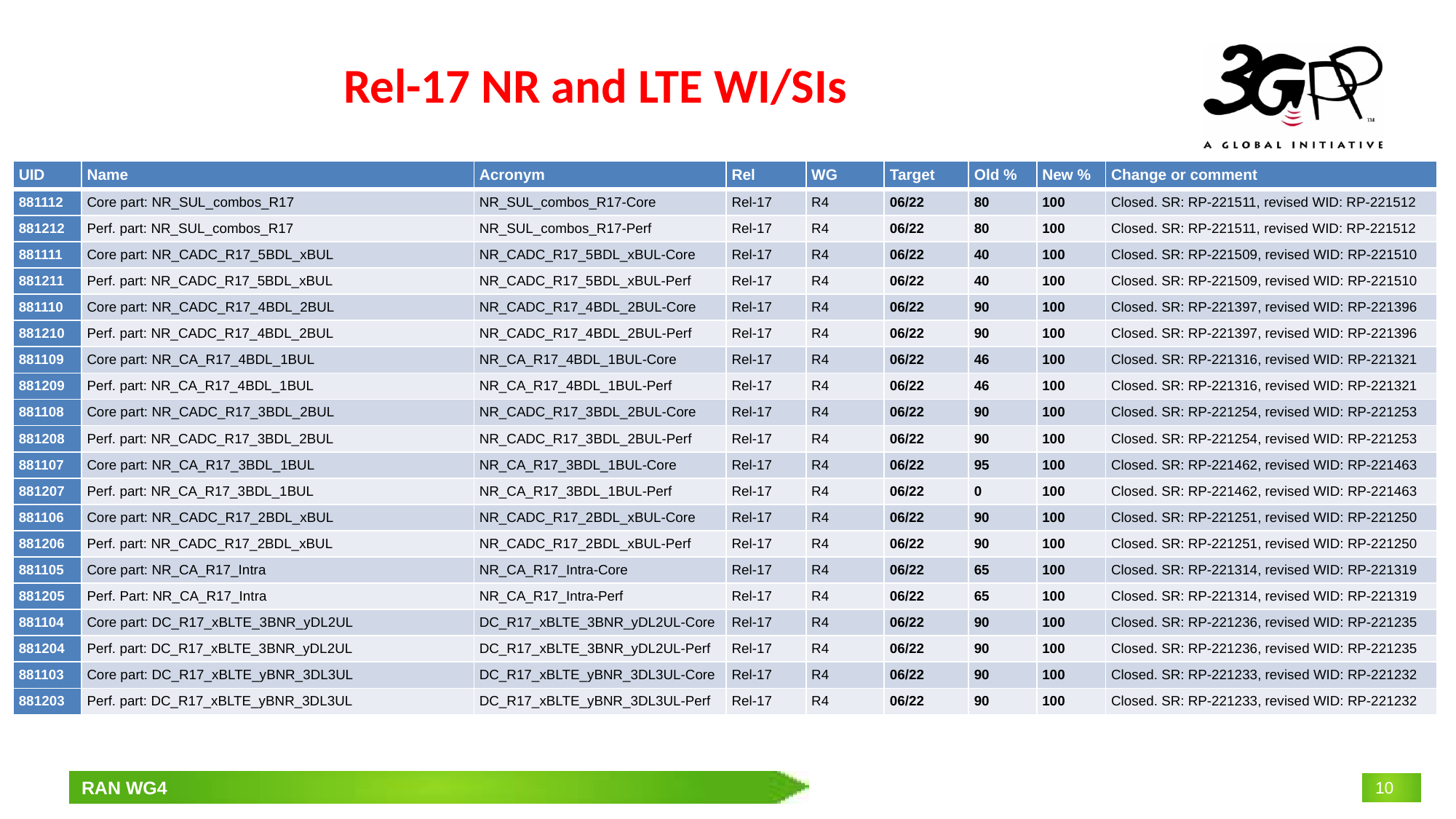

# Rel-17 NR and LTE WI/SIs
| UID | Name | Acronym | Rel | WG | Target | Old % | New % | Change or comment |
| --- | --- | --- | --- | --- | --- | --- | --- | --- |
| 881112 | Core part: NR\_SUL\_combos\_R17 | NR\_SUL\_combos\_R17-Core | Rel-17 | R4 | 06/22 | 80 | 100 | Closed. SR: RP-221511, revised WID: RP-221512 |
| 881212 | Perf. part: NR\_SUL\_combos\_R17 | NR\_SUL\_combos\_R17-Perf | Rel-17 | R4 | 06/22 | 80 | 100 | Closed. SR: RP-221511, revised WID: RP-221512 |
| 881111 | Core part: NR\_CADC\_R17\_5BDL\_xBUL | NR\_CADC\_R17\_5BDL\_xBUL-Core | Rel-17 | R4 | 06/22 | 40 | 100 | Closed. SR: RP-221509, revised WID: RP-221510 |
| 881211 | Perf. part: NR\_CADC\_R17\_5BDL\_xBUL | NR\_CADC\_R17\_5BDL\_xBUL-Perf | Rel-17 | R4 | 06/22 | 40 | 100 | Closed. SR: RP-221509, revised WID: RP-221510 |
| 881110 | Core part: NR\_CADC\_R17\_4BDL\_2BUL | NR\_CADC\_R17\_4BDL\_2BUL-Core | Rel-17 | R4 | 06/22 | 90 | 100 | Closed. SR: RP-221397, revised WID: RP-221396 |
| 881210 | Perf. part: NR\_CADC\_R17\_4BDL\_2BUL | NR\_CADC\_R17\_4BDL\_2BUL-Perf | Rel-17 | R4 | 06/22 | 90 | 100 | Closed. SR: RP-221397, revised WID: RP-221396 |
| 881109 | Core part: NR\_CA\_R17\_4BDL\_1BUL | NR\_CA\_R17\_4BDL\_1BUL-Core | Rel-17 | R4 | 06/22 | 46 | 100 | Closed. SR: RP-221316, revised WID: RP-221321 |
| 881209 | Perf. part: NR\_CA\_R17\_4BDL\_1BUL | NR\_CA\_R17\_4BDL\_1BUL-Perf | Rel-17 | R4 | 06/22 | 46 | 100 | Closed. SR: RP-221316, revised WID: RP-221321 |
| 881108 | Core part: NR\_CADC\_R17\_3BDL\_2BUL | NR\_CADC\_R17\_3BDL\_2BUL-Core | Rel-17 | R4 | 06/22 | 90 | 100 | Closed. SR: RP-221254, revised WID: RP-221253 |
| 881208 | Perf. part: NR\_CADC\_R17\_3BDL\_2BUL | NR\_CADC\_R17\_3BDL\_2BUL-Perf | Rel-17 | R4 | 06/22 | 90 | 100 | Closed. SR: RP-221254, revised WID: RP-221253 |
| 881107 | Core part: NR\_CA\_R17\_3BDL\_1BUL | NR\_CA\_R17\_3BDL\_1BUL-Core | Rel-17 | R4 | 06/22 | 95 | 100 | Closed. SR: RP-221462, revised WID: RP-221463 |
| 881207 | Perf. part: NR\_CA\_R17\_3BDL\_1BUL | NR\_CA\_R17\_3BDL\_1BUL-Perf | Rel-17 | R4 | 06/22 | 0 | 100 | Closed. SR: RP-221462, revised WID: RP-221463 |
| 881106 | Core part: NR\_CADC\_R17\_2BDL\_xBUL | NR\_CADC\_R17\_2BDL\_xBUL-Core | Rel-17 | R4 | 06/22 | 90 | 100 | Closed. SR: RP-221251, revised WID: RP-221250 |
| 881206 | Perf. part: NR\_CADC\_R17\_2BDL\_xBUL | NR\_CADC\_R17\_2BDL\_xBUL-Perf | Rel-17 | R4 | 06/22 | 90 | 100 | Closed. SR: RP-221251, revised WID: RP-221250 |
| 881105 | Core part: NR\_CA\_R17\_Intra | NR\_CA\_R17\_Intra-Core | Rel-17 | R4 | 06/22 | 65 | 100 | Closed. SR: RP-221314, revised WID: RP-221319 |
| 881205 | Perf. Part: NR\_CA\_R17\_Intra | NR\_CA\_R17\_Intra-Perf | Rel-17 | R4 | 06/22 | 65 | 100 | Closed. SR: RP-221314, revised WID: RP-221319 |
| 881104 | Core part: DC\_R17\_xBLTE\_3BNR\_yDL2UL | DC\_R17\_xBLTE\_3BNR\_yDL2UL-Core | Rel-17 | R4 | 06/22 | 90 | 100 | Closed. SR: RP-221236, revised WID: RP-221235 |
| 881204 | Perf. part: DC\_R17\_xBLTE\_3BNR\_yDL2UL | DC\_R17\_xBLTE\_3BNR\_yDL2UL-Perf | Rel-17 | R4 | 06/22 | 90 | 100 | Closed. SR: RP-221236, revised WID: RP-221235 |
| 881103 | Core part: DC\_R17\_xBLTE\_yBNR\_3DL3UL | DC\_R17\_xBLTE\_yBNR\_3DL3UL-Core | Rel-17 | R4 | 06/22 | 90 | 100 | Closed. SR: RP-221233, revised WID: RP-221232 |
| 881203 | Perf. part: DC\_R17\_xBLTE\_yBNR\_3DL3UL | DC\_R17\_xBLTE\_yBNR\_3DL3UL-Perf | Rel-17 | R4 | 06/22 | 90 | 100 | Closed. SR: RP-221233, revised WID: RP-221232 |